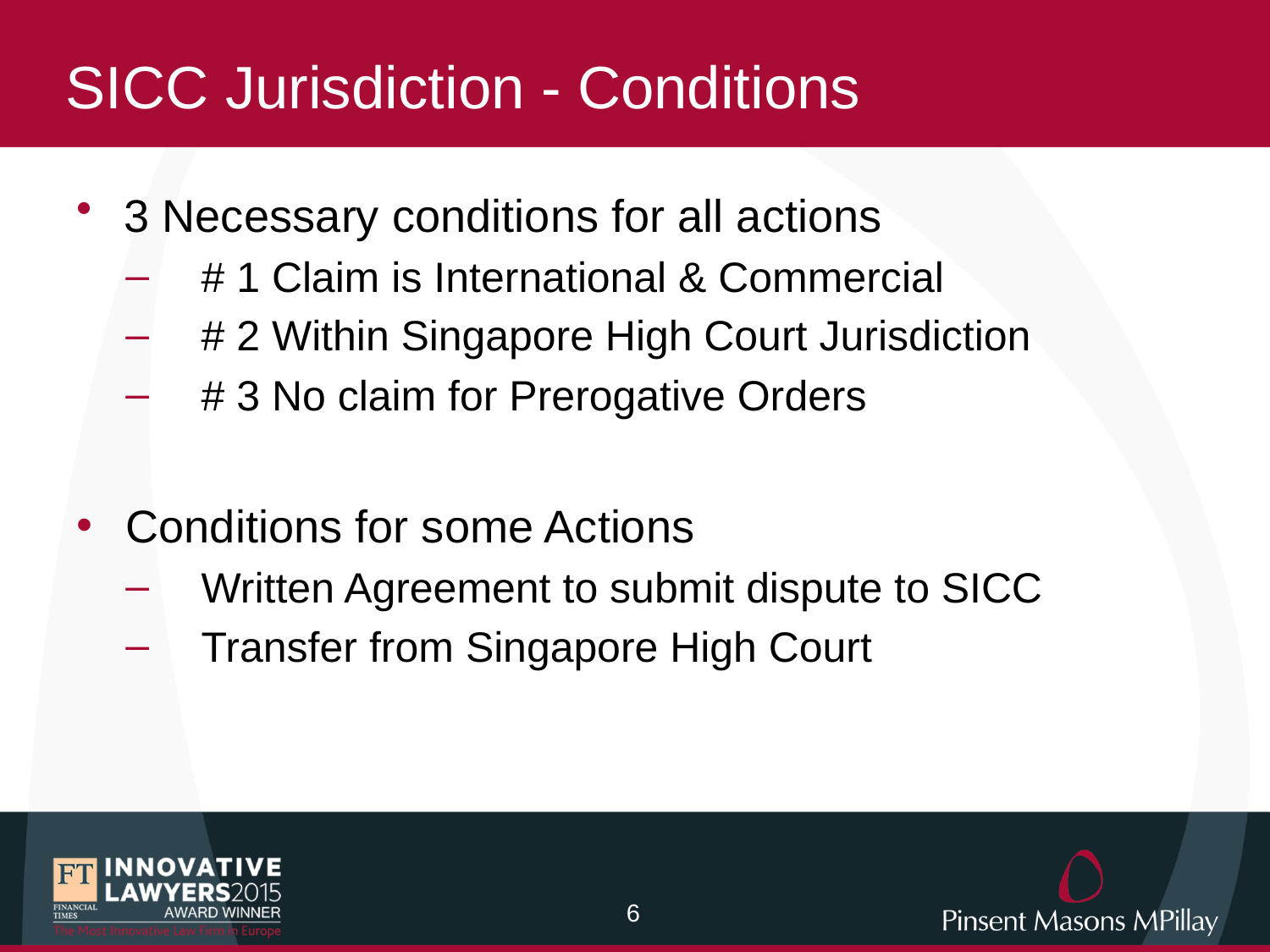

# SICC Jurisdiction - Conditions
3 Necessary conditions for all actions
# 1 Claim is International & Commercial
# 2 Within Singapore High Court Jurisdiction
# 3 No claim for Prerogative Orders

Conditions for some Actions
Written Agreement to submit dispute to SICC
Transfer from Singapore High Court
6